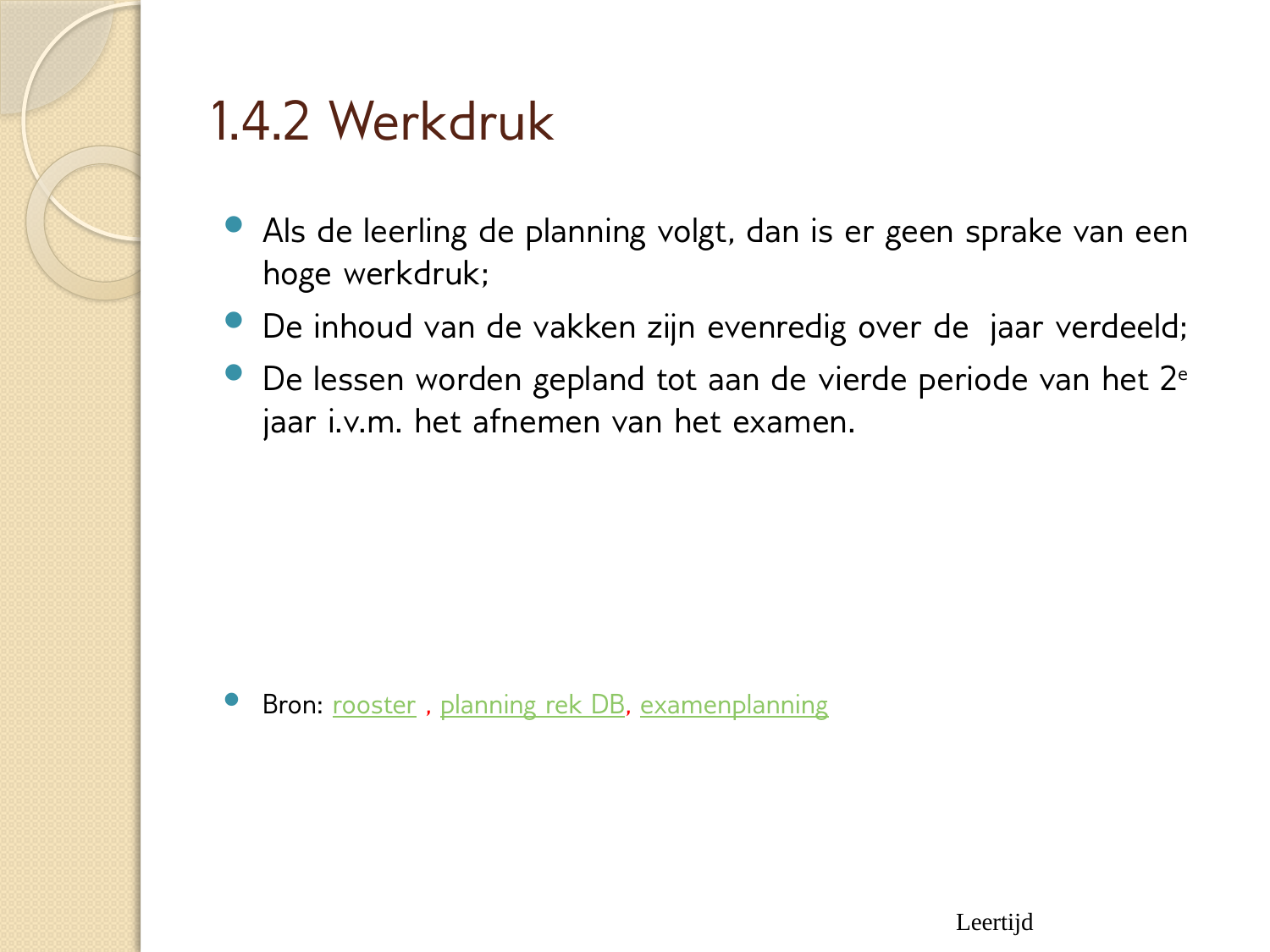

# 1.4.2 Werkdruk
Als de leerling de planning volgt, dan is er geen sprake van een hoge werkdruk;
De inhoud van de vakken zijn evenredig over de  jaar verdeeld;
De lessen worden gepland tot aan de vierde periode van het 2e jaar i.v.m. het afnemen van het examen.

Bron: rooster , planning rek DB, examenplanning

Leertijd